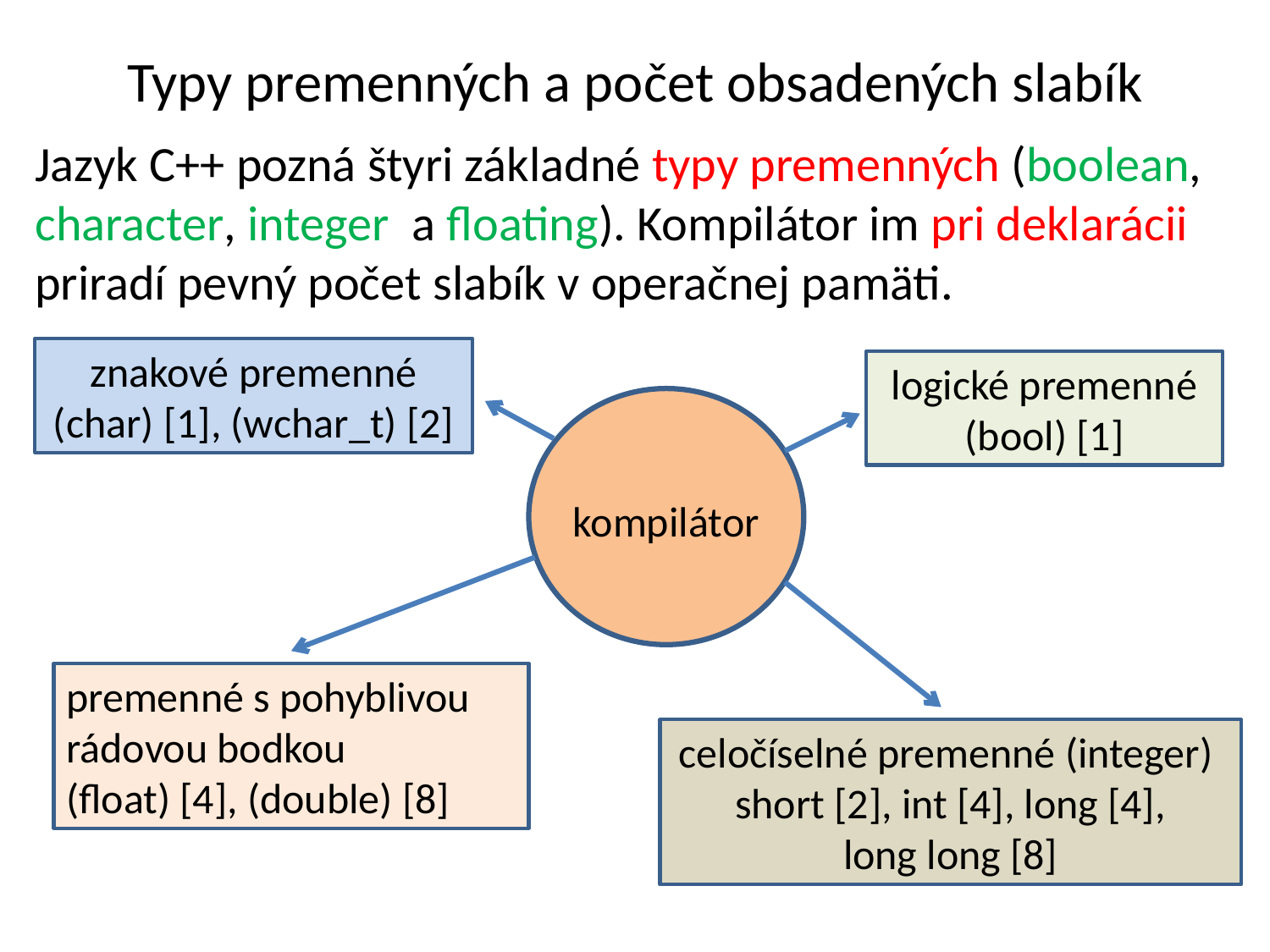

# Typy premenných a počet obsadených slabík
Jazyk C++ pozná štyri základné typy premenných (boolean, character, integer  a floating). Kompilátor im pri deklarácii priradí pevný počet slabík v operačnej pamäti.

znakové premenné
(char) [1], (wchar_t) [2]
logické premenné (bool) [1]

kompilátor
premenné s pohyblivou rádovou bodkou
(float) [4], (double) [8]
celočíselné premenné (integer)
short [2], int [4], long [4],
long long [8]